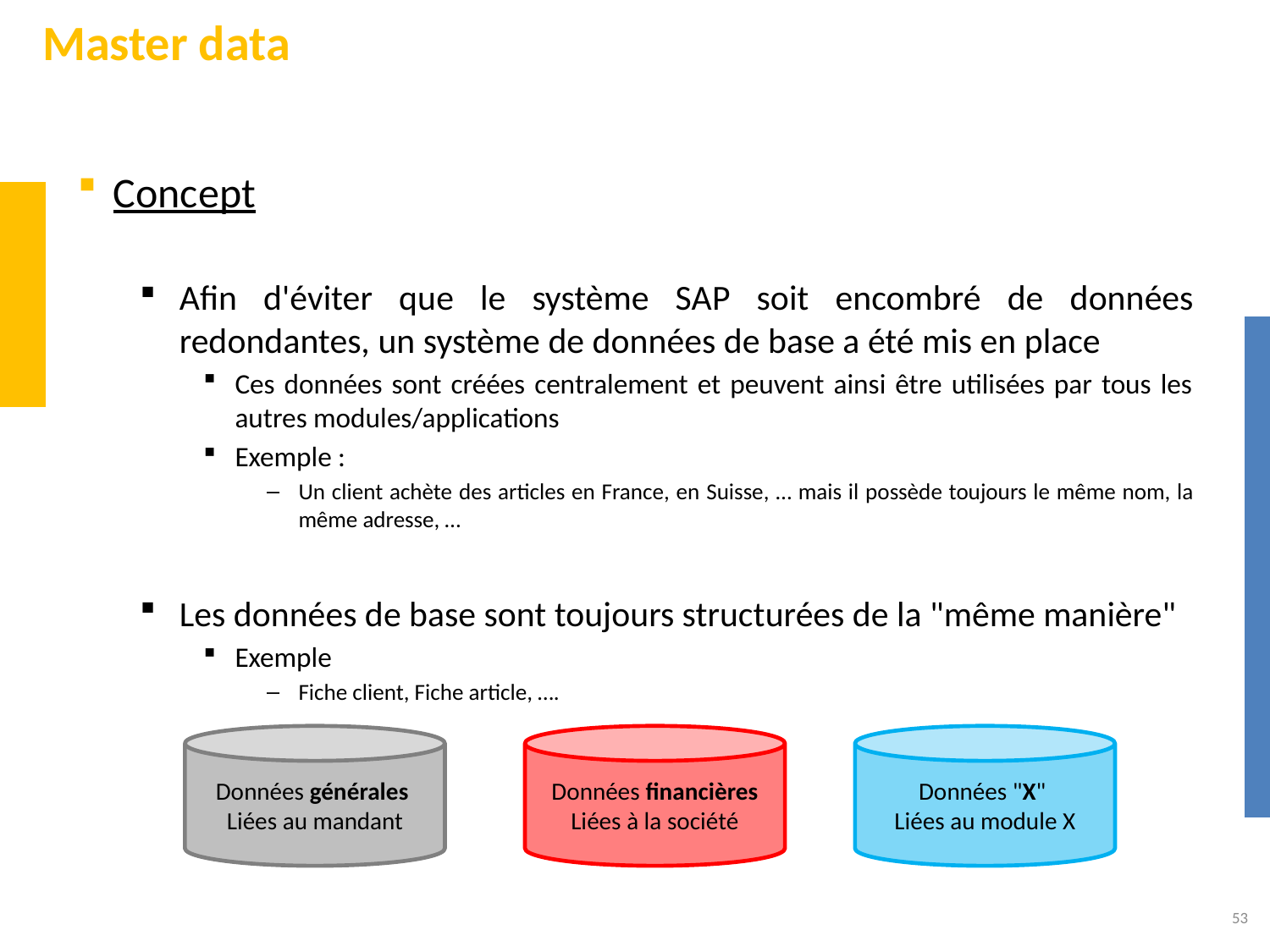

# Master data
Concept

Afin d'éviter que le système SAP soit encombré de données redondantes, un système de données de base a été mis en place
Ces données sont créées centralement et peuvent ainsi être utilisées par tous les autres modules/applications
Exemple :
Un client achète des articles en France, en Suisse, … mais il possède toujours le même nom, la même adresse, …

Les données de base sont toujours structurées de la "même manière"
Exemple
Fiche client, Fiche article, ….
Données générales
Liées au mandant
Données financières
Liées à la société
Données "X"
Liées au module X
53